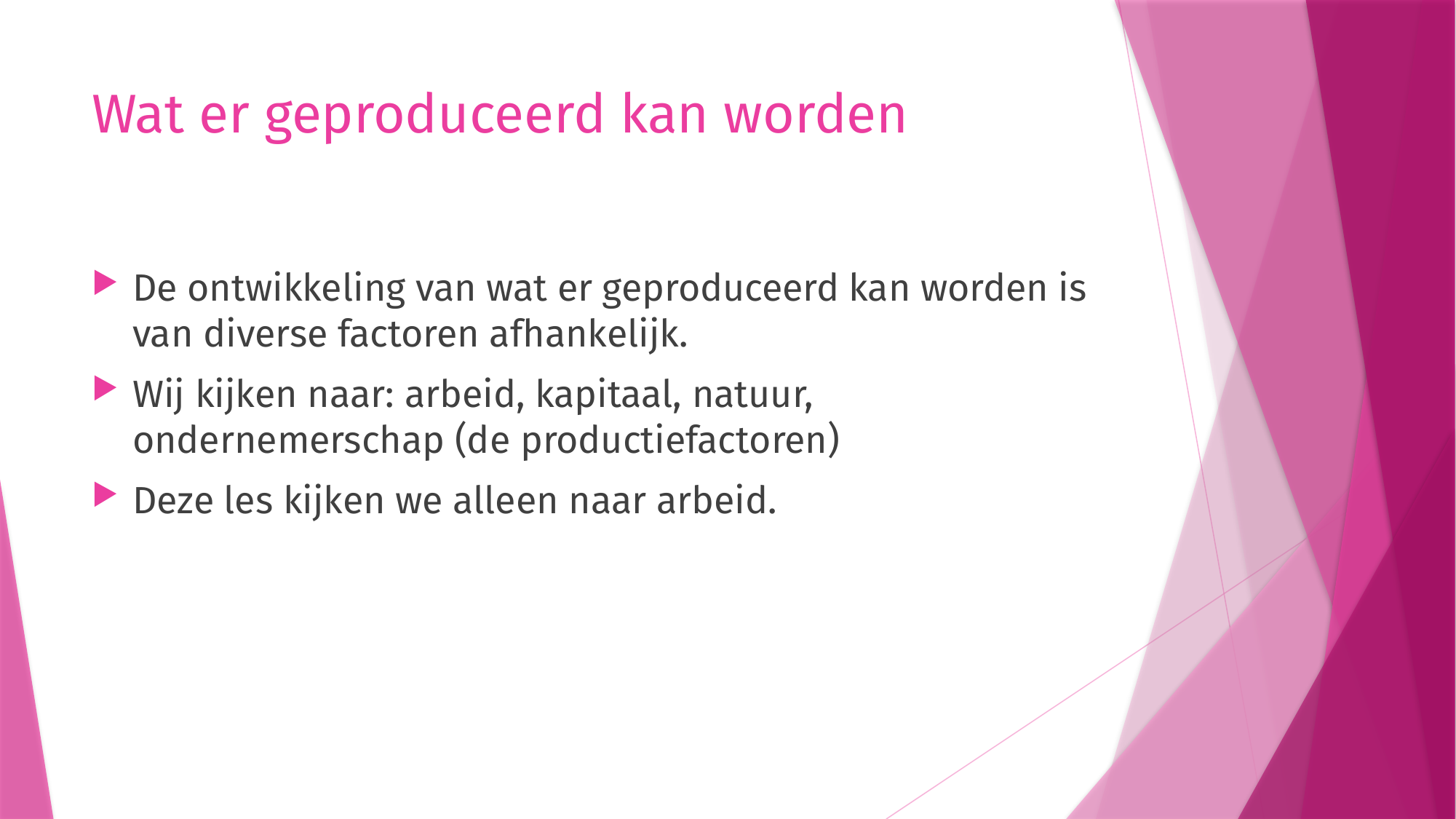

# Wat er geproduceerd kan worden
De ontwikkeling van wat er geproduceerd kan worden is van diverse factoren afhankelijk.
Wij kijken naar: arbeid, kapitaal, natuur, ondernemerschap (de productiefactoren)
Deze les kijken we alleen naar arbeid.